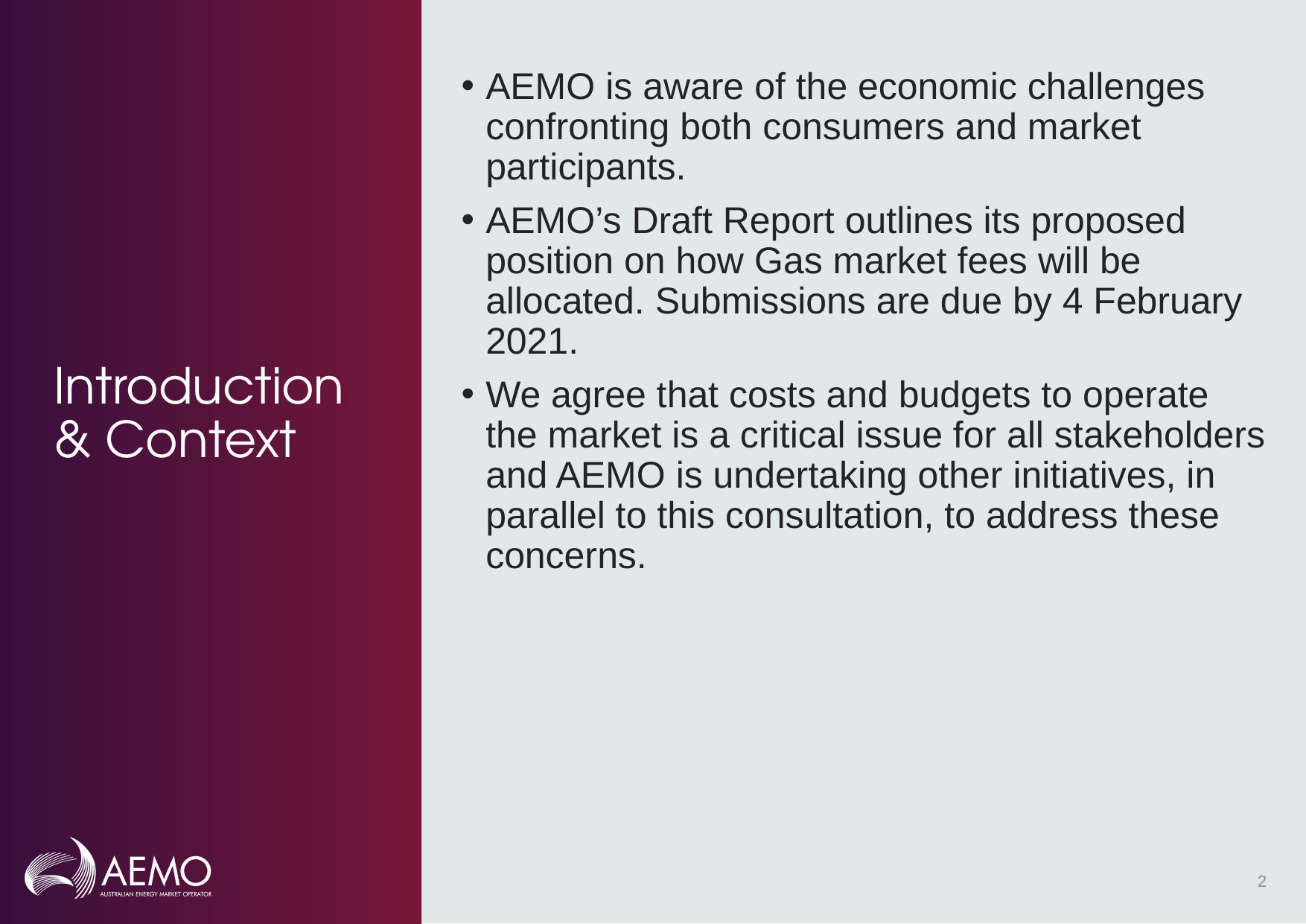

AEMO is aware of the economic challenges confronting both consumers and market participants.
AEMO’s Draft Report outlines its proposed position on how Gas market fees will be allocated. Submissions are due by 4 February 2021.
We agree that costs and budgets to operate the market is a critical issue for all stakeholders and AEMO is undertaking other initiatives, in parallel to this consultation, to address these concerns.

# Introduction & Context
2